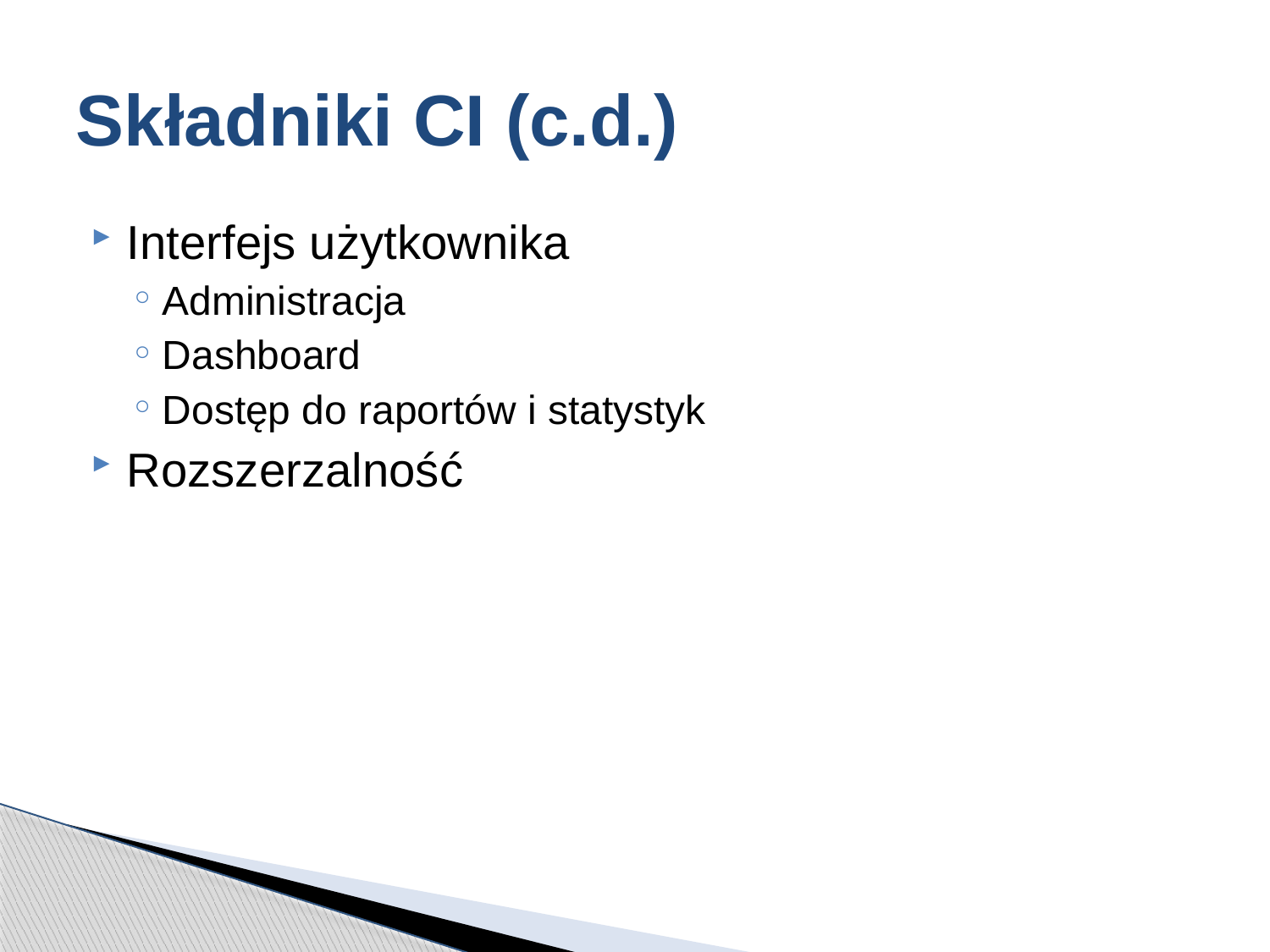

# Składniki CI (c.d.)
Interfejs użytkownika
Administracja
Dashboard
Dostęp do raportów i statystyk
Rozszerzalność